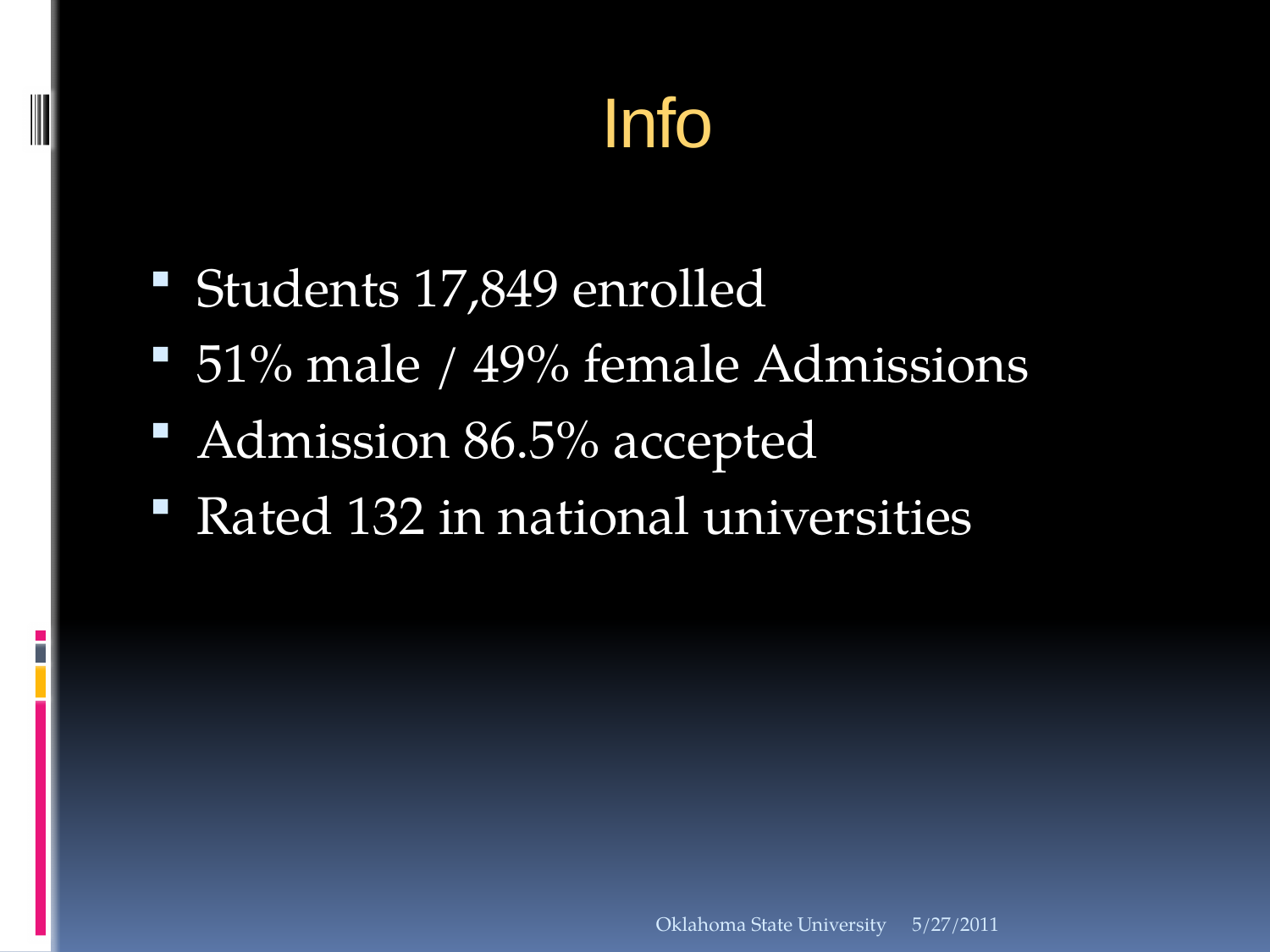

# Info
Students 17,849 enrolled
51% male / 49% female Admissions
Admission 86.5% accepted
Rated 132 in national universities
Oklahoma State University
5/27/2011